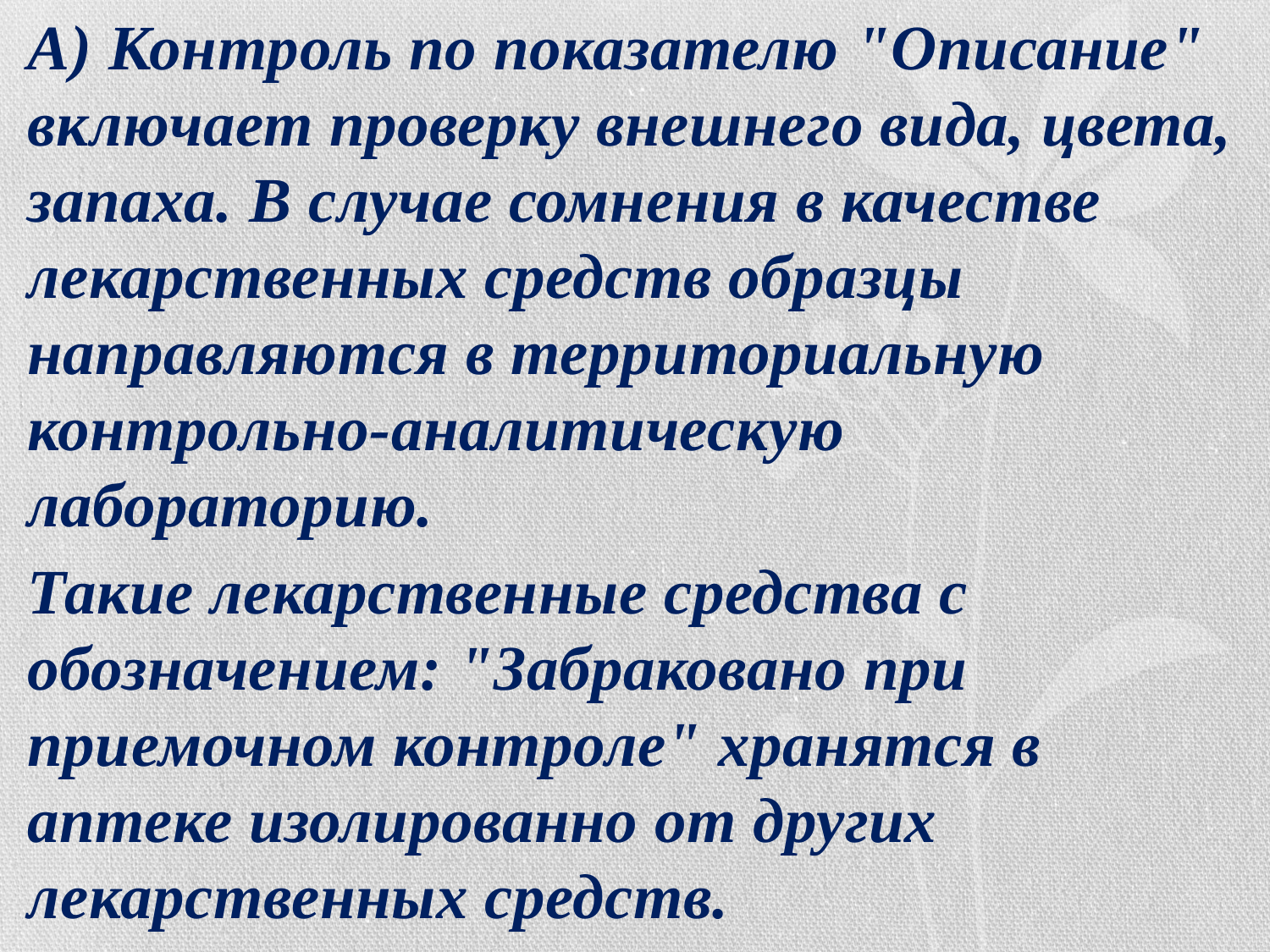

А) Контроль по показателю "Описание" включает проверку внешнего вида, цвета, запаха. В случае сомнения в качестве лекарственных средств образцы направляются в территориальную контрольно-аналитическую лабораторию.
Такие лекарственные средства с обозначением: "Забраковано при приемочном контроле" хранятся в аптеке изолированно от других лекарственных средств.